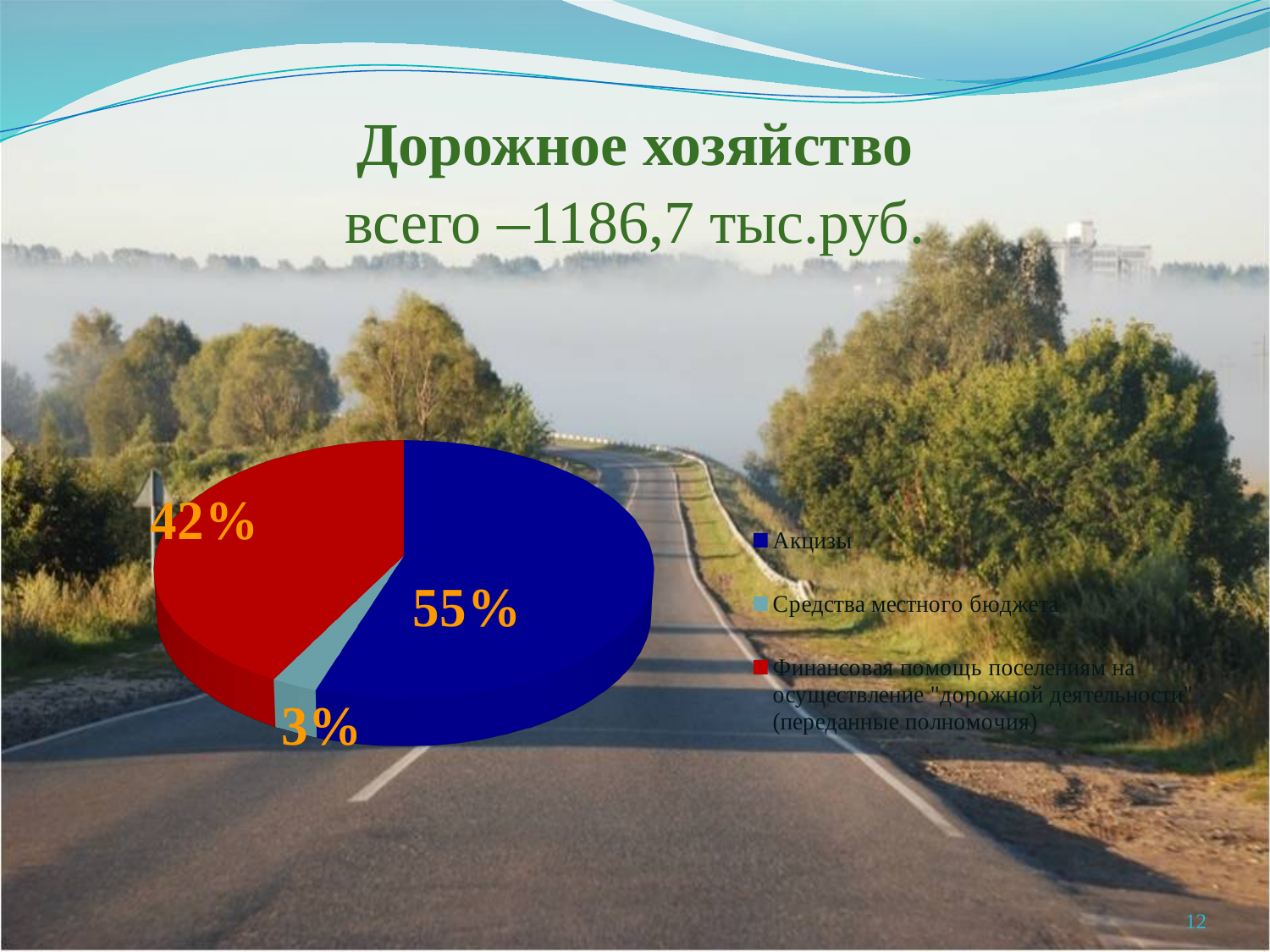

# Дорожное хозяйство всего –1186,7 тыс.руб.

[unsupported chart]

12